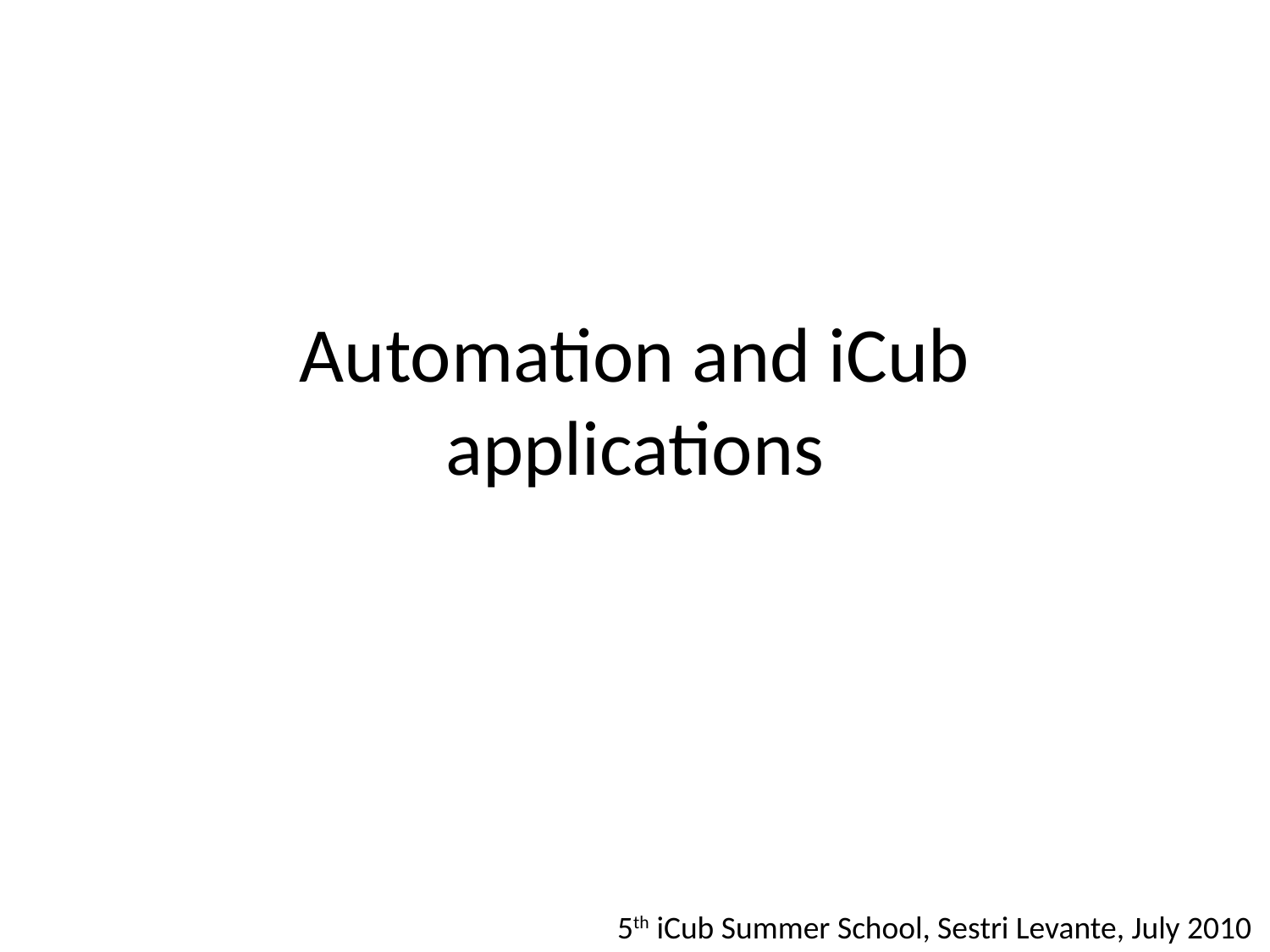

# Automation and iCub applications

5th iCub Summer School, Sestri Levante, July 2010